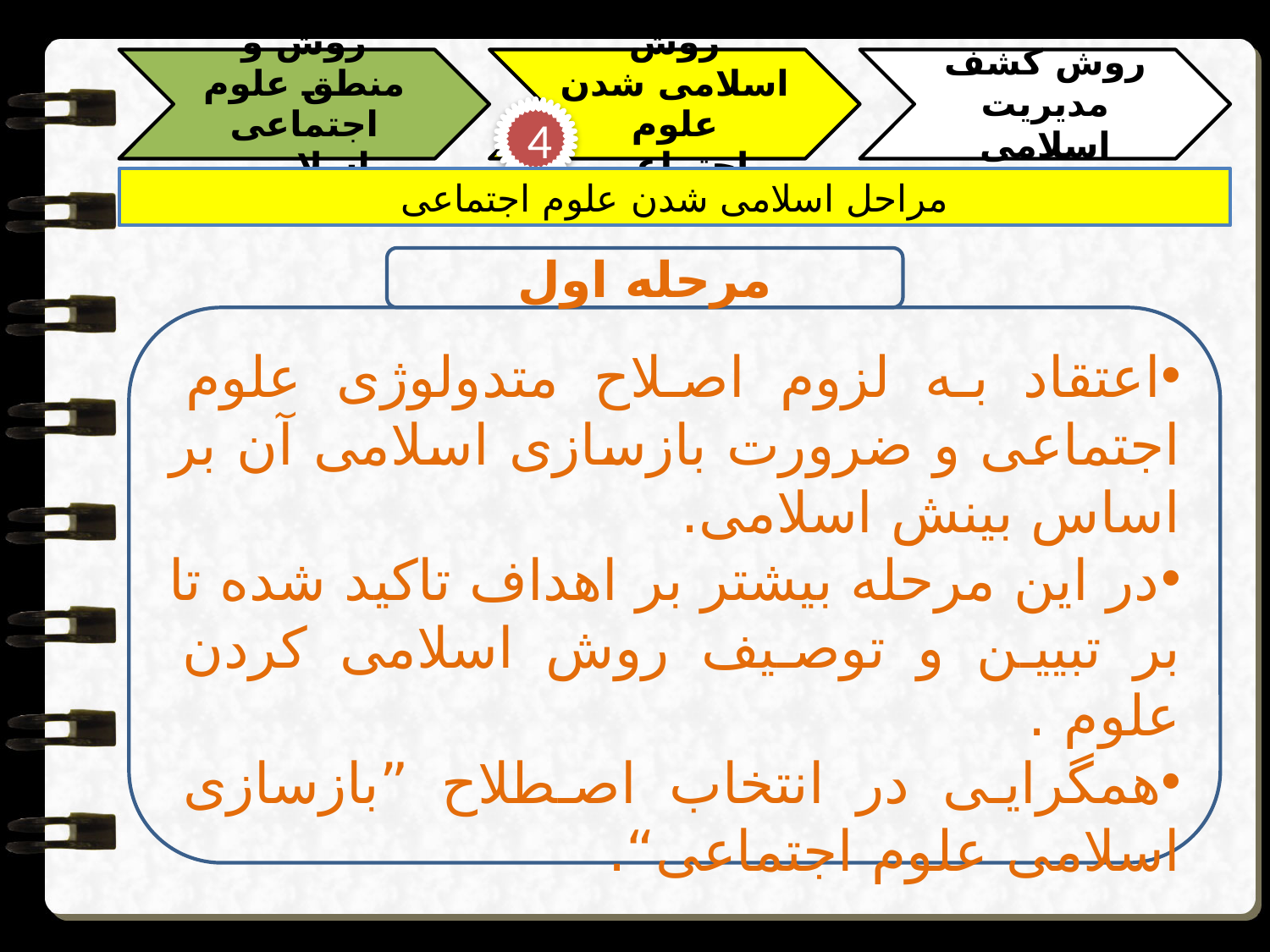

4
مراحل اسلامی شدن علوم اجتماعی
مرحله اول
اعتقاد به لزوم اصلاح متدولوژی علوم اجتماعی و ضرورت بازسازی اسلامی آن بر اساس بینش اسلامی.
در این مرحله بیشتر بر اهداف تاکید شده تا بر تبیین و توصیف روش اسلامی کردن علوم .
همگرایی در انتخاب اصطلاح ”بازسازی اسلامی علوم اجتماعی“.